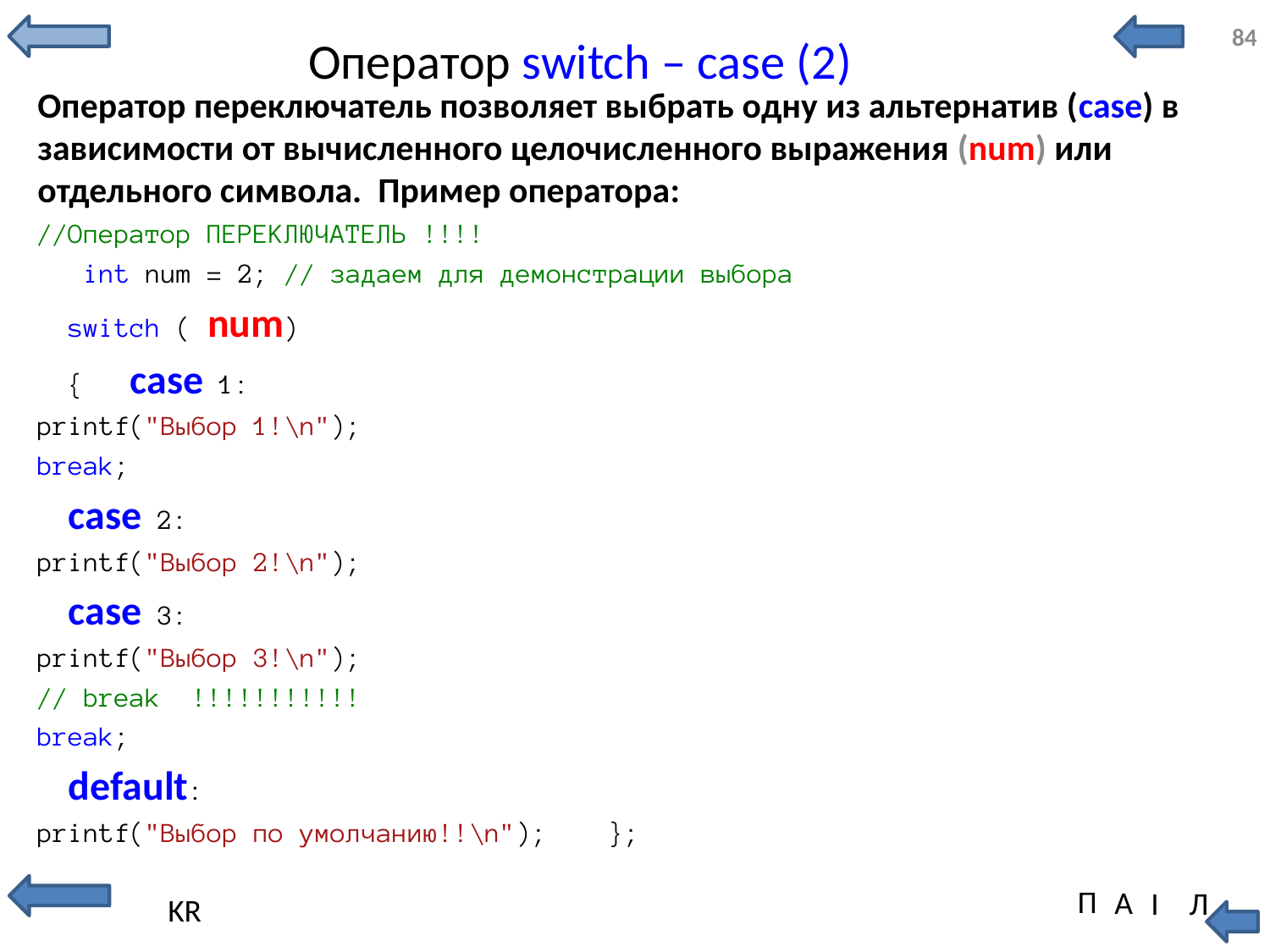

# Оператор switch – case (2)
Оператор переключатель позволяет выбрать одну из альтернатив (case) в зависимости от вычисленного целочисленного выражения (num) или отдельного символа.  Пример оператора:
//Оператор ПЕРЕКЛЮЧАТЕЛЬ !!!!
   int num = 2; // задаем для демонстрации выбора
  switch ( num)
  {   case 1:
printf("Выбор 1!\n");
break;
  case 2:
printf("Выбор 2!\n");
  case 3:
printf("Выбор 3!\n");
// break  !!!!!!!!!!!
break;
  default:
printf("Выбор по умолчанию!!\n");    };